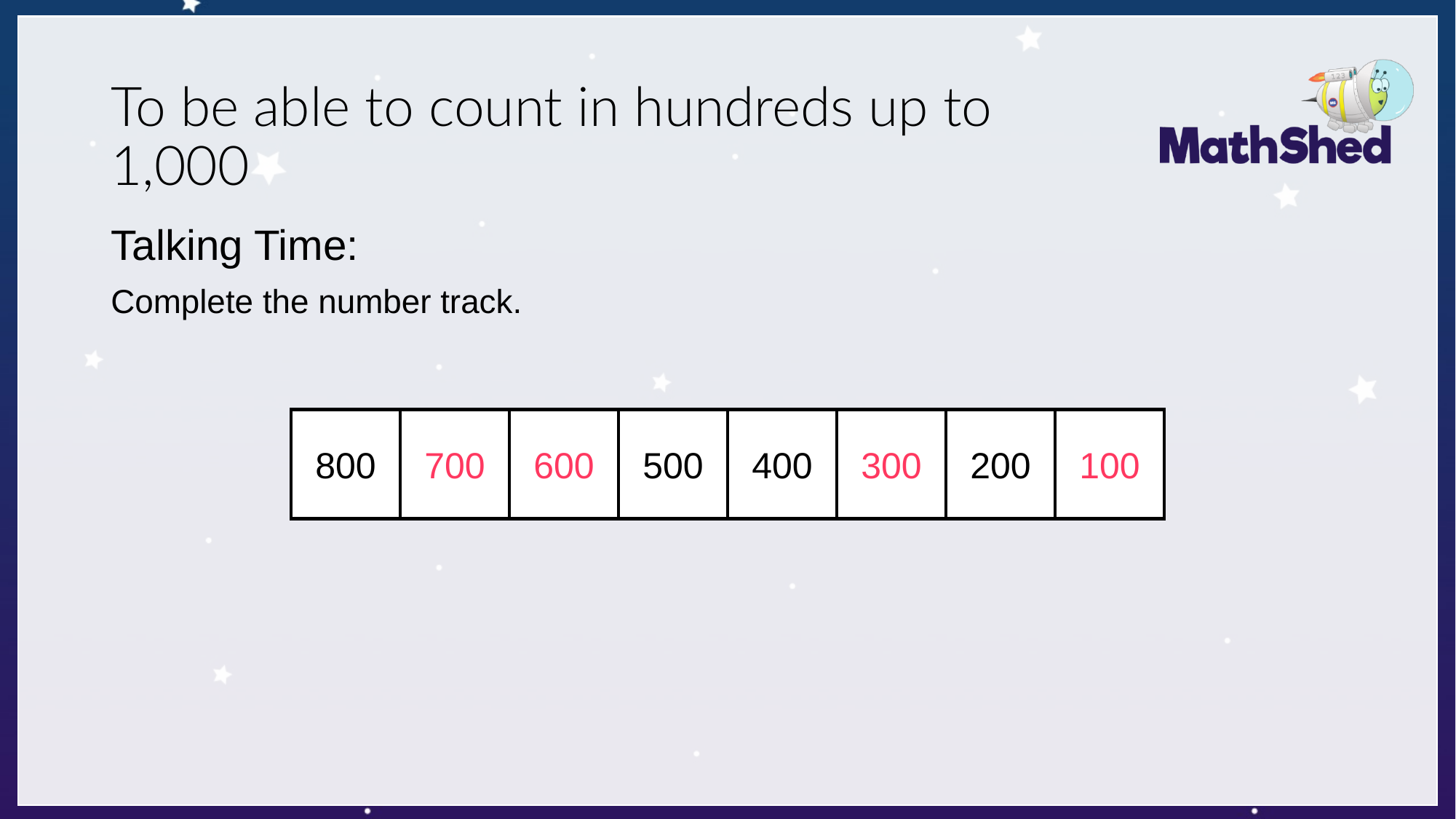

# To be able to count in hundreds up to 1,000
Talking Time:
Complete the number track.

800
700
600
500
400
300
200
100